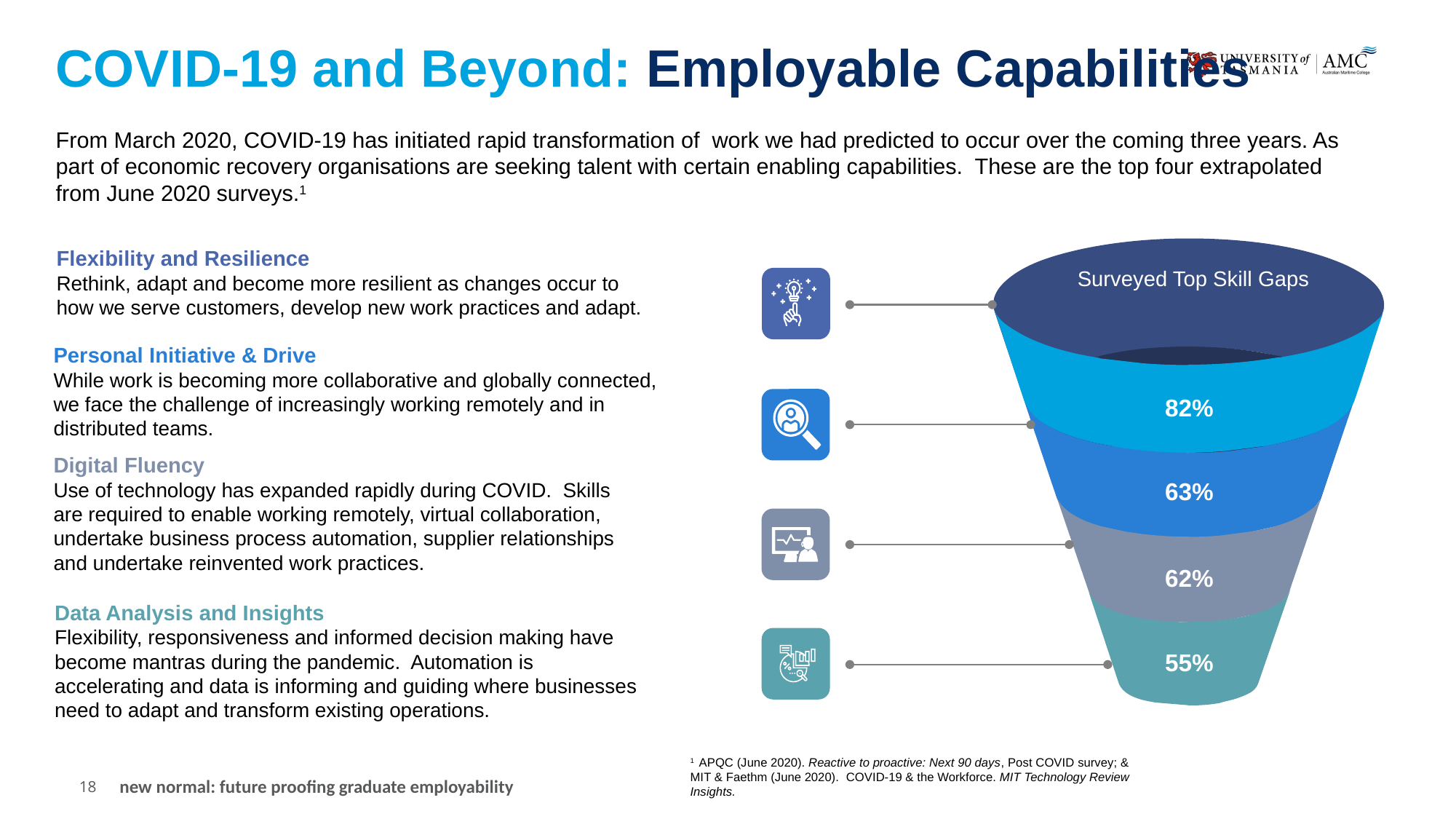

COVID-19 and Beyond: Employable Capabilities
From March 2020, COVID-19 has initiated rapid transformation of  work we had predicted to occur over the coming three years. As part of economic recovery organisations are seeking talent with certain enabling capabilities.  These are the top four extrapolated from June 2020 surveys.1

Flexibility and Resilience
Rethink, adapt and become more resilient as changes occur to how we serve customers, develop new work practices and adapt.

`

Surveyed Top Skill Gaps

82%

63%

62%

55%

Personal Initiative & Drive
While work is becoming more collaborative and globally connected, we face the challenge of increasingly working remotely and in distributed teams.
Digital Fluency
Use of technology has expanded rapidly during COVID.  Skills are required to enable working remotely, virtual collaboration, undertake business process automation, supplier relationships and undertake reinvented work practices.
Data Analysis and Insights
Flexibility, responsiveness and informed decision making have become mantras during the pandemic.  Automation is accelerating and data is informing and guiding where businesses need to adapt and transform existing operations.
1  APQC (June 2020). Reactive to proactive: Next 90 days, Post COVID survey; & MIT & Faethm (June 2020).  COVID-19 & the Workforce. MIT Technology Review Insights.